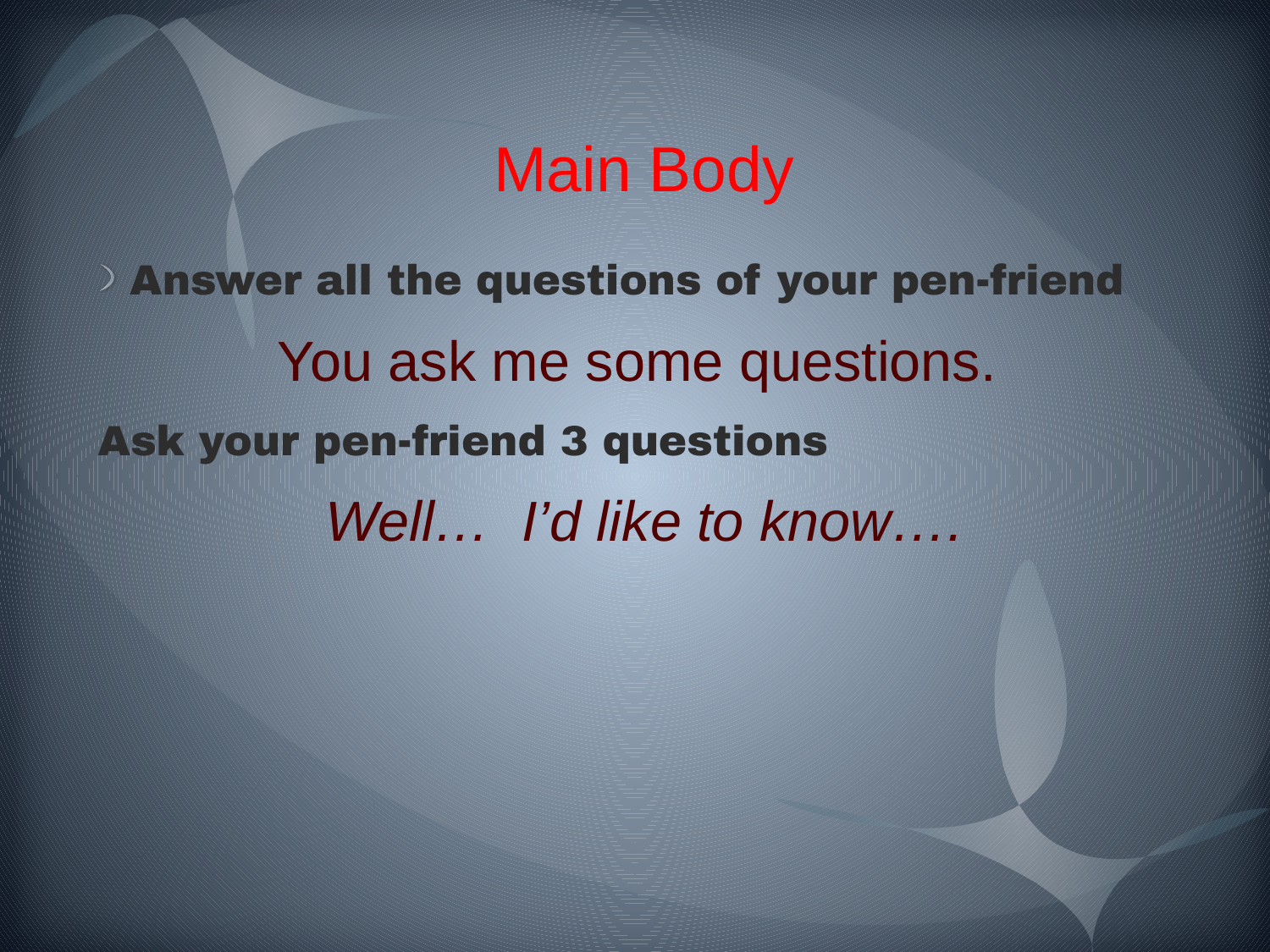

# Main Body
Answer all the questions of your pen-friend
You ask me some questions.
Ask your pen-friend 3 questions
Well…  I’d like to know….